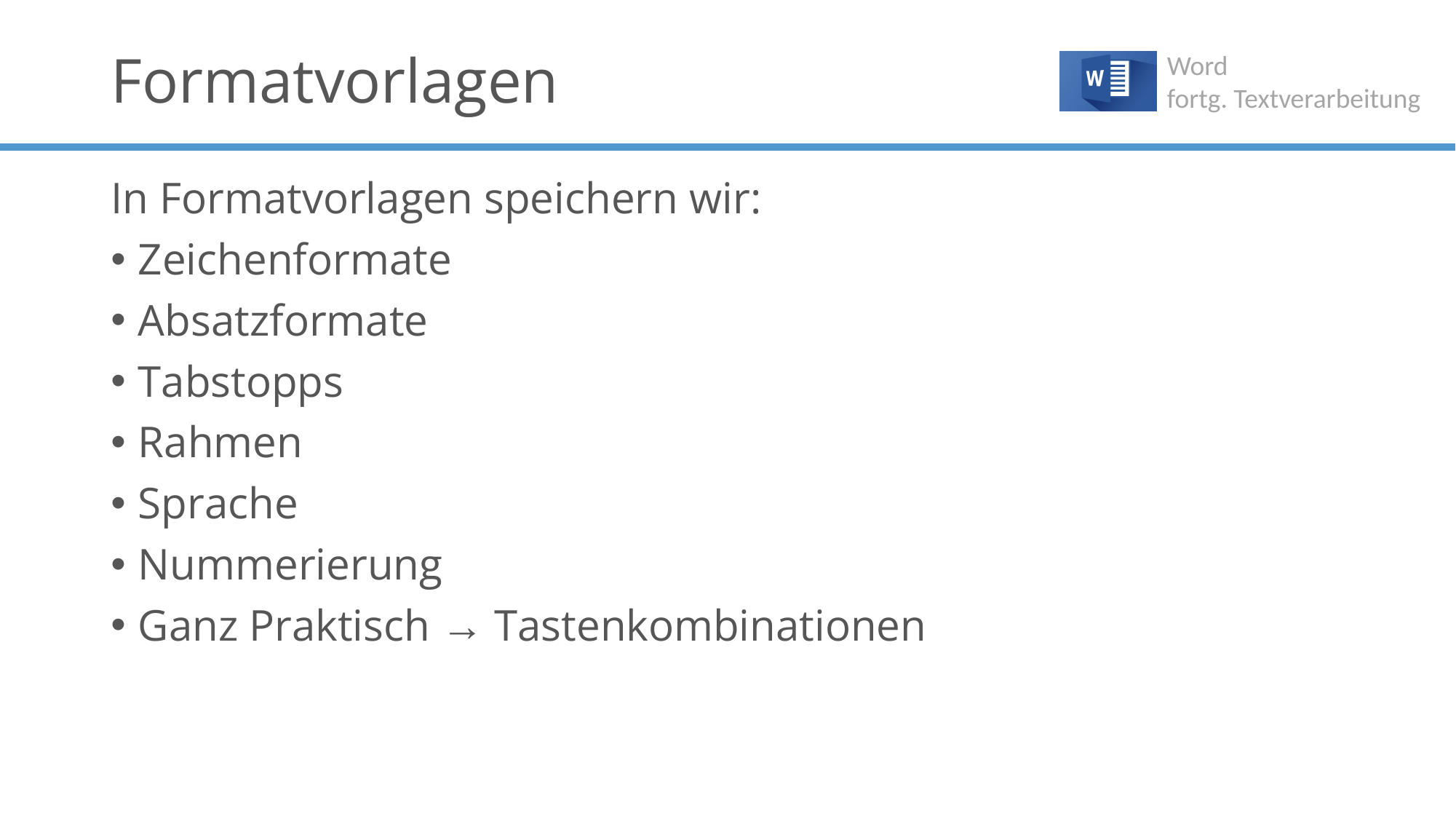

# Formatvorlagen
In Formatvorlagen speichern wir:
Zeichenformate
Absatzformate
Tabstopps
Rahmen
Sprache
Nummerierung
Ganz Praktisch → Tastenkombinationen